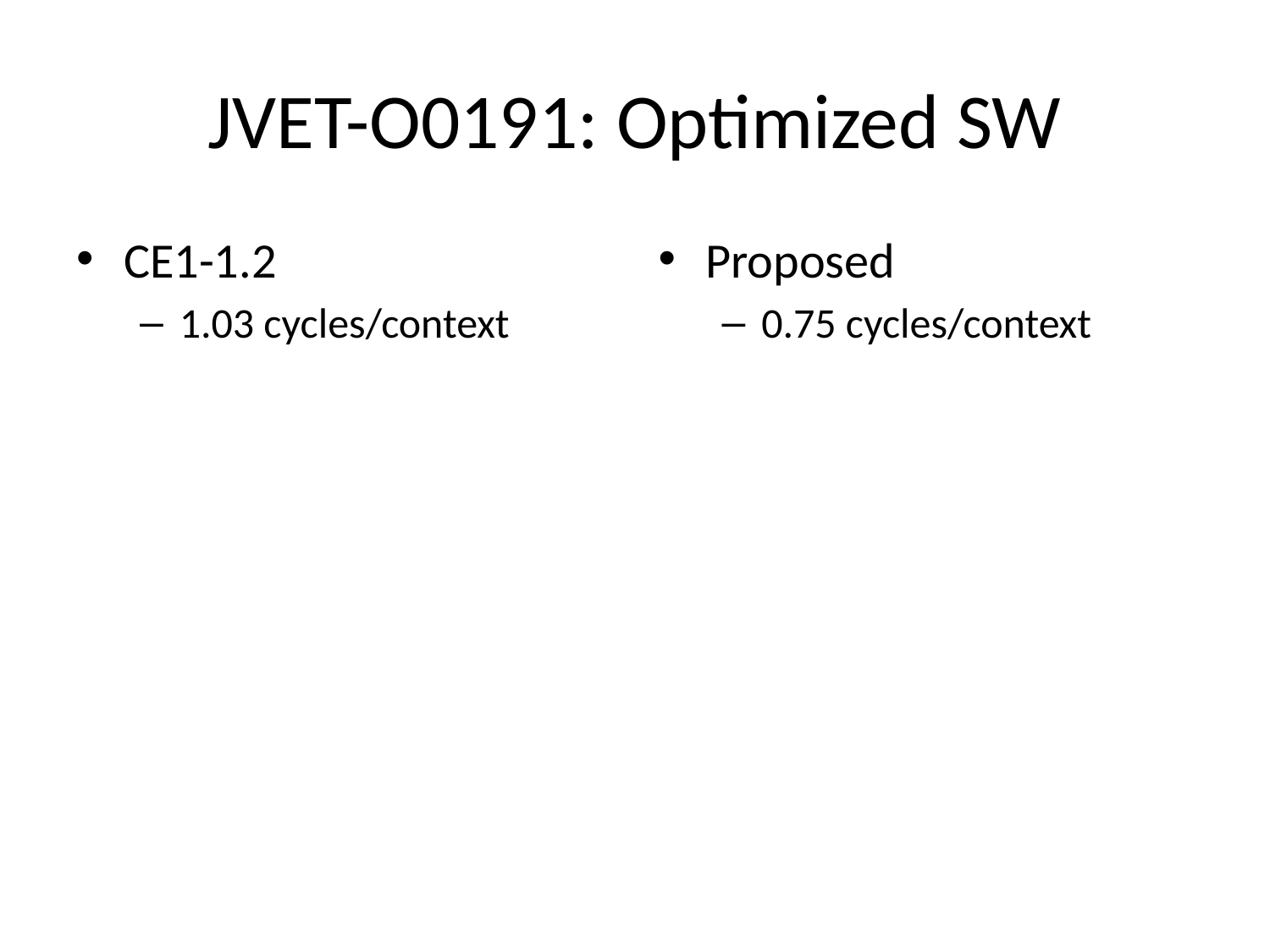

# JVET-O0191: Optimized SW
CE1-1.2
1.03 cycles/context
Proposed
0.75 cycles/context